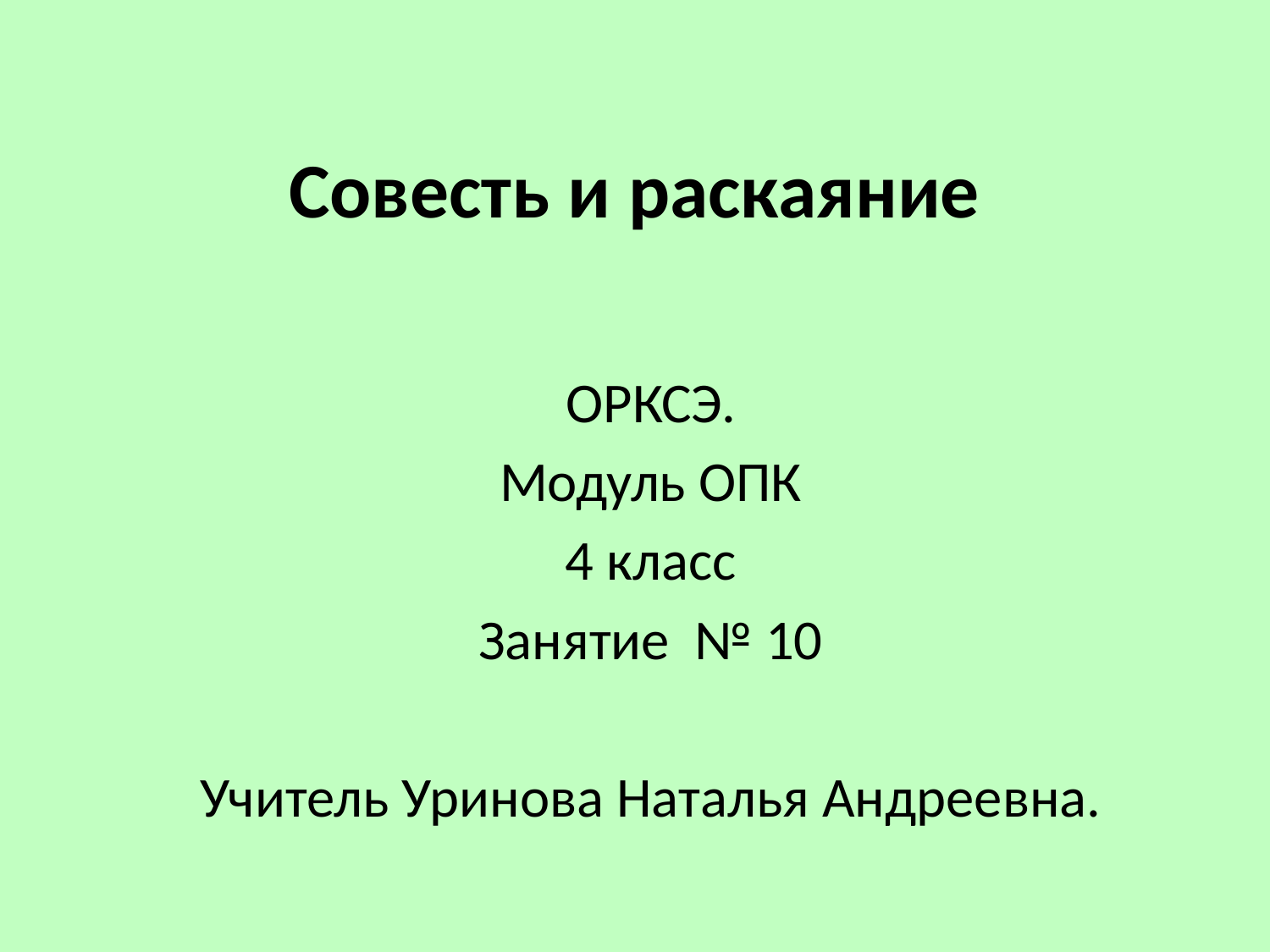

# Совесть и раскаяние
ОРКСЭ.
Модуль ОПК
4 класс
Занятие  № 10

Учитель Уринова Наталья Андреевна.